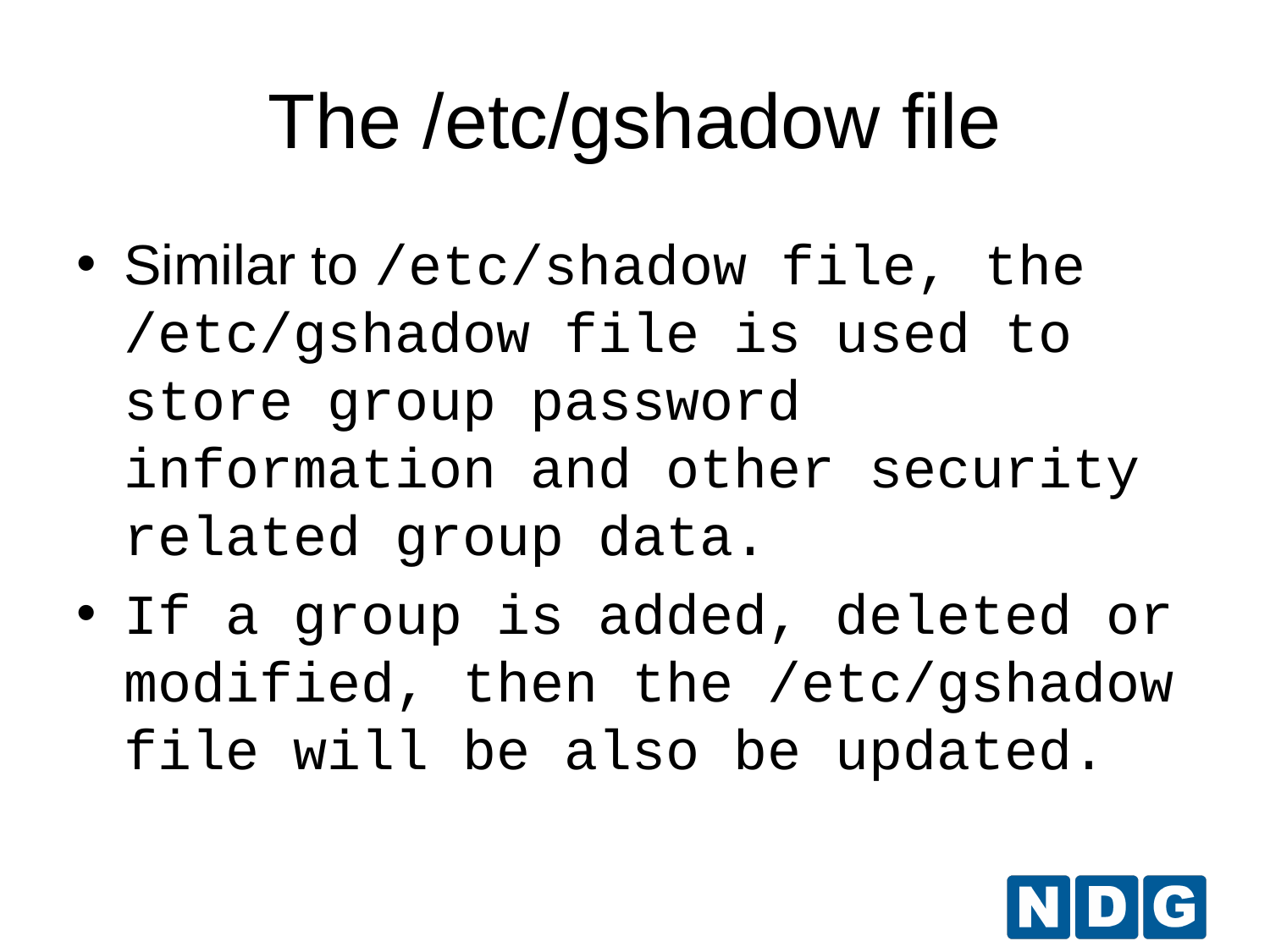

The /etc/gshadow file
Similar to /etc/shadow file, the /etc/gshadow file is used to store group password information and other security related group data.
If a group is added, deleted or modified, then the /etc/gshadow file will be also be updated.